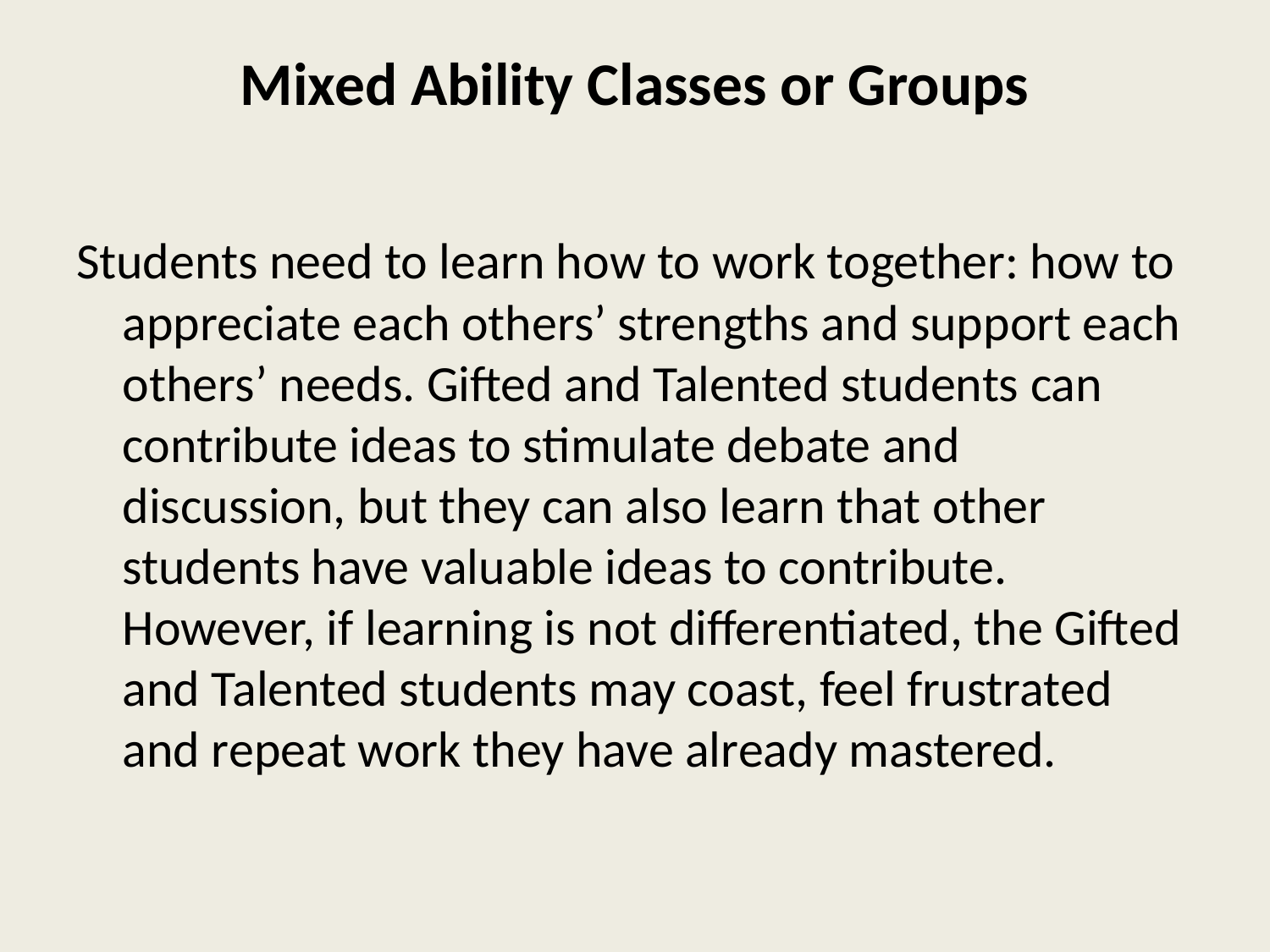

# Mixed Ability Classes or Groups
Students need to learn how to work together: how to appreciate each others’ strengths and support each others’ needs. Gifted and Talented students can contribute ideas to stimulate debate and discussion, but they can also learn that other students have valuable ideas to contribute. However, if learning is not differentiated, the Gifted and Talented students may coast, feel frustrated and repeat work they have already mastered.